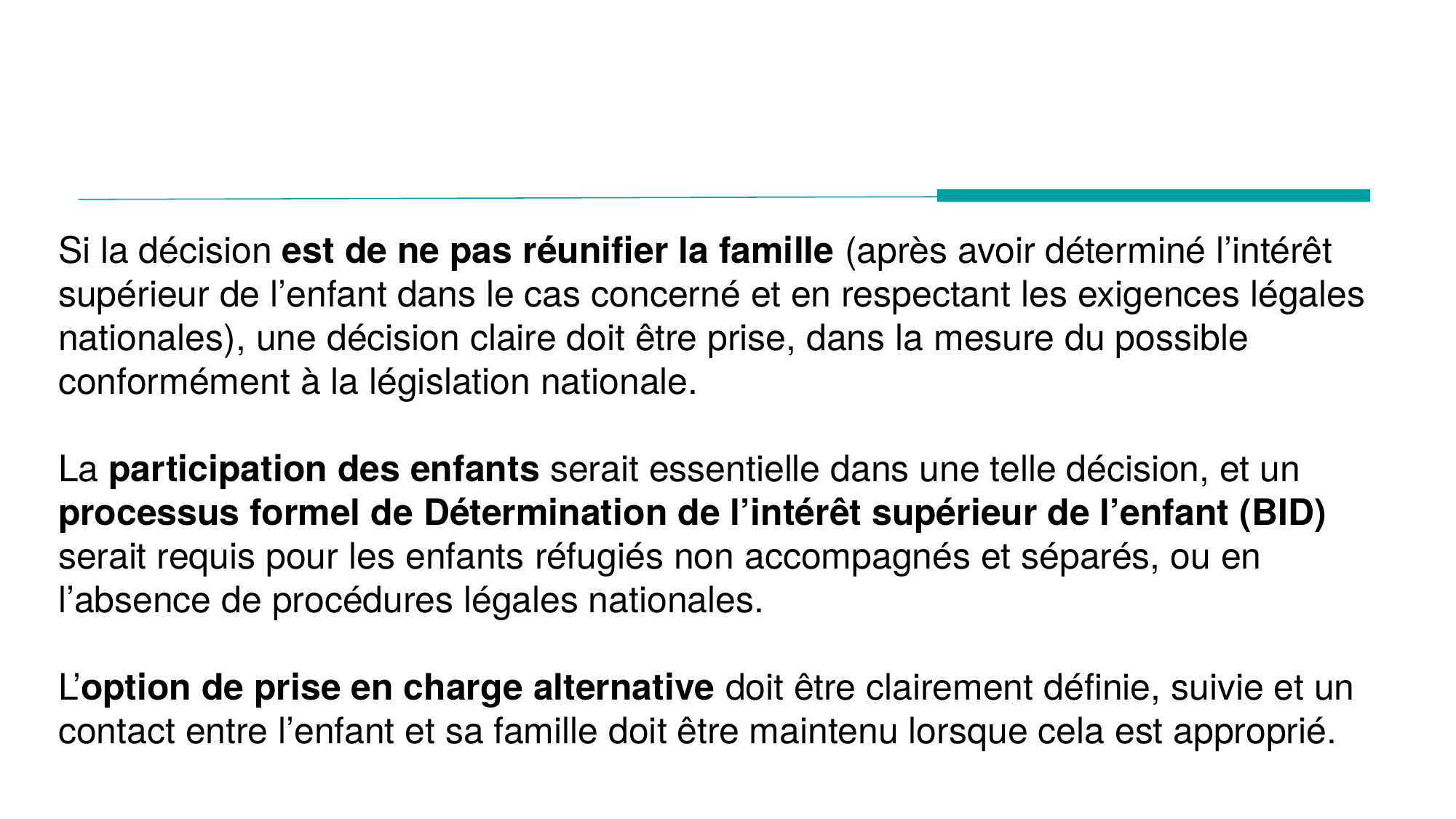

Si la décision est de ne pas réunifier la famille (après avoir déterminé l’intérêt supérieur de l’enfant dans le cas concerné et en respectant les exigences légales nationales), une décision claire doit être prise, dans la mesure du possible conformément à la législation nationale.

La participation des enfants serait essentielle dans une telle décision, et un processus formel de Détermination de l’intérêt supérieur de l’enfant (BID) serait requis pour les enfants réfugiés non accompagnés et séparés, ou en l’absence de procédures légales nationales.

L’option de prise en charge alternative doit être clairement définie, suivie et un contact entre l’enfant et sa famille doit être maintenu lorsque cela est approprié.